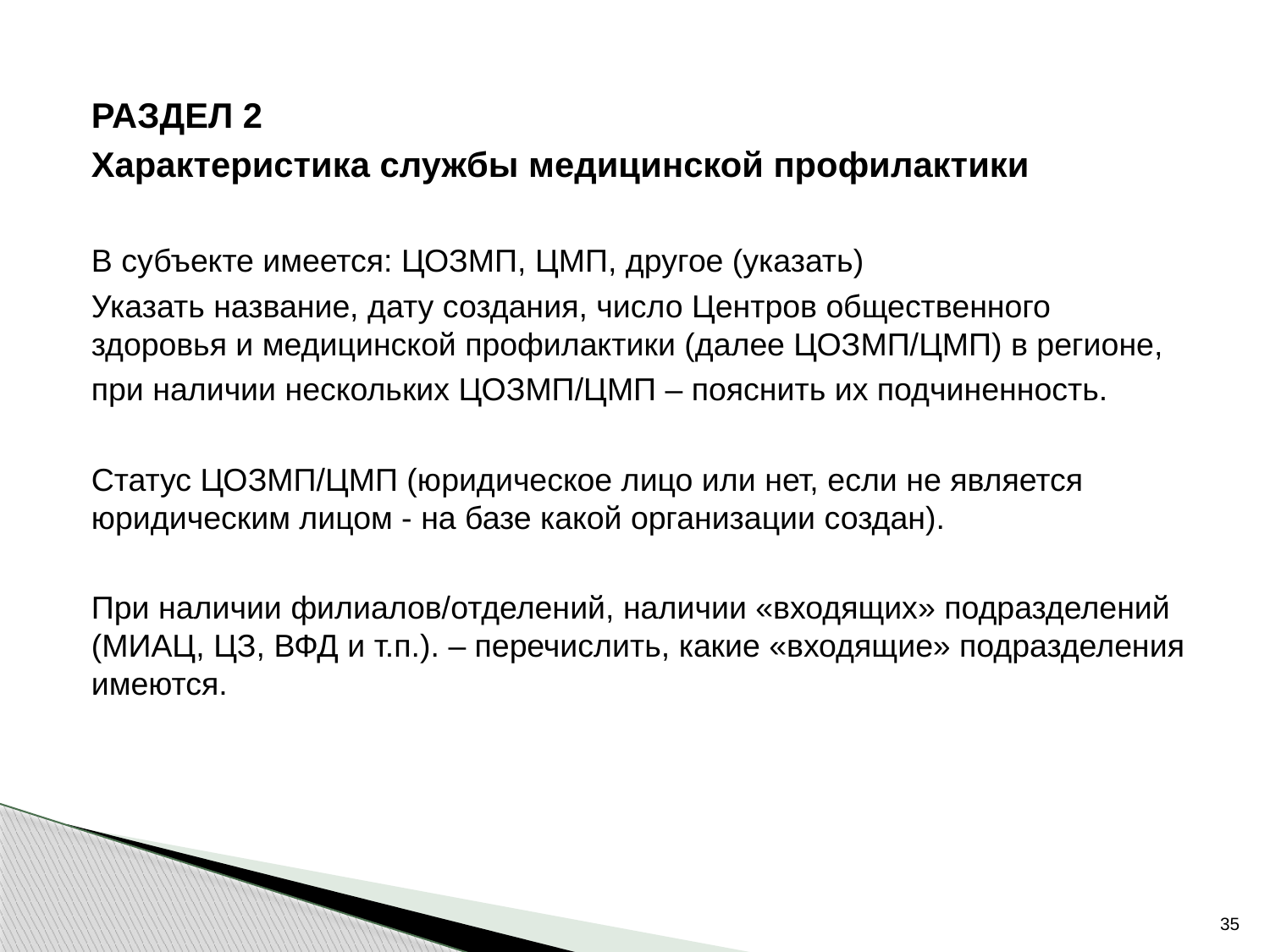

РАЗДЕЛ 2
Характеристика службы медицинской профилактики

В субъекте имеется: ЦОЗМП, ЦМП, другое (указать)
Указать название, дату создания, число Центров общественного здоровья и медицинской профилактики (далее ЦОЗМП/ЦМП) в регионе,
при наличии нескольких ЦОЗМП/ЦМП – пояснить их подчиненность.

Статус ЦОЗМП/ЦМП (юридическое лицо или нет, если не является юридическим лицом - на базе какой организации создан).

При наличии филиалов/отделений, наличии «входящих» подразделений (МИАЦ, ЦЗ, ВФД и т.п.). – перечислить, какие «входящие» подразделения имеются.

35